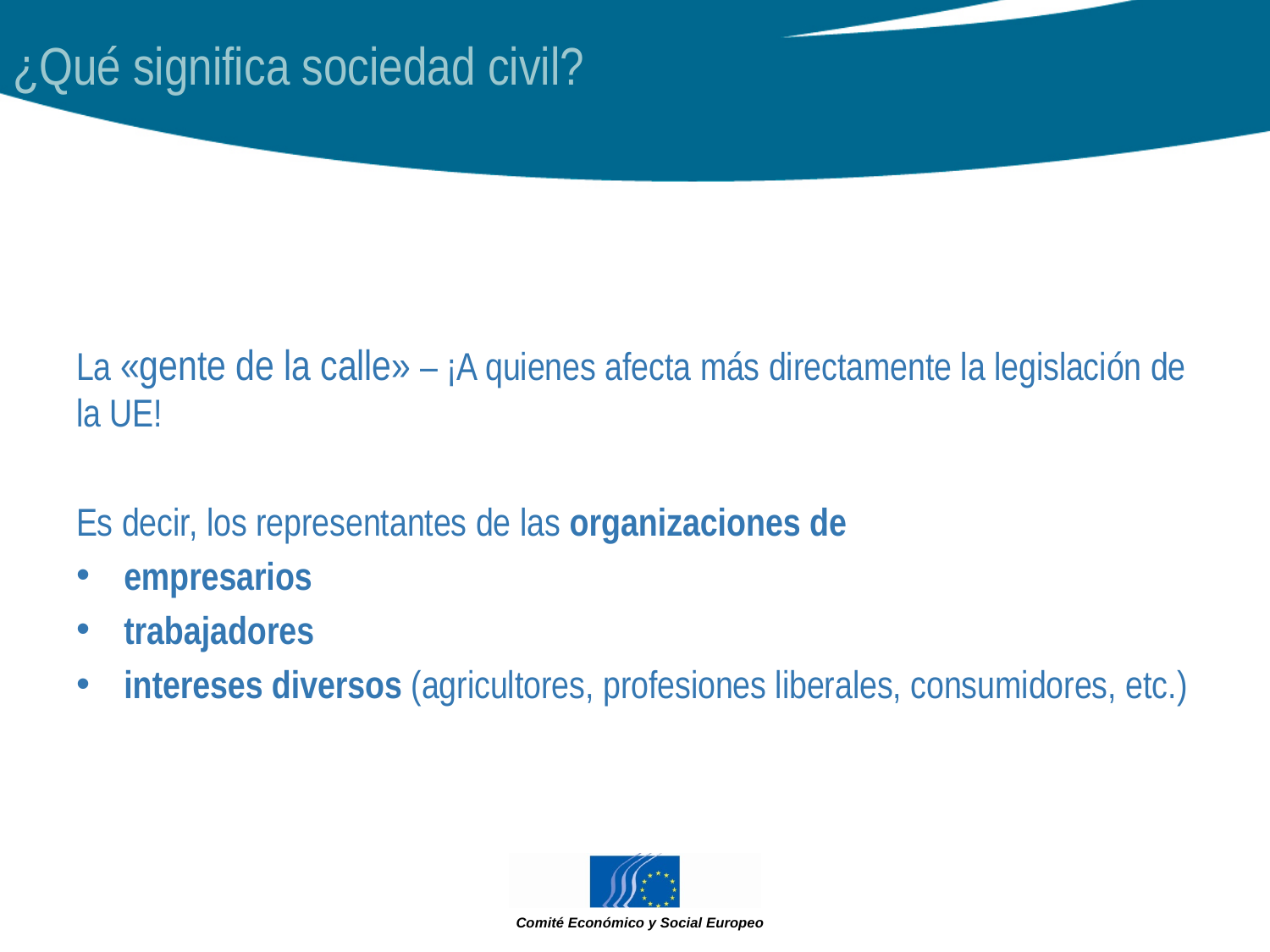

# ¿Qué significa sociedad civil?

La «gente de la calle» – ¡A quienes afecta más directamente la legislación de la UE!

Es decir, los representantes de las organizaciones de
empresarios
trabajadores
intereses diversos (agricultores, profesiones liberales, consumidores, etc.)

Comité Económico y Social Europeo
Comité Económico y Social Europeo